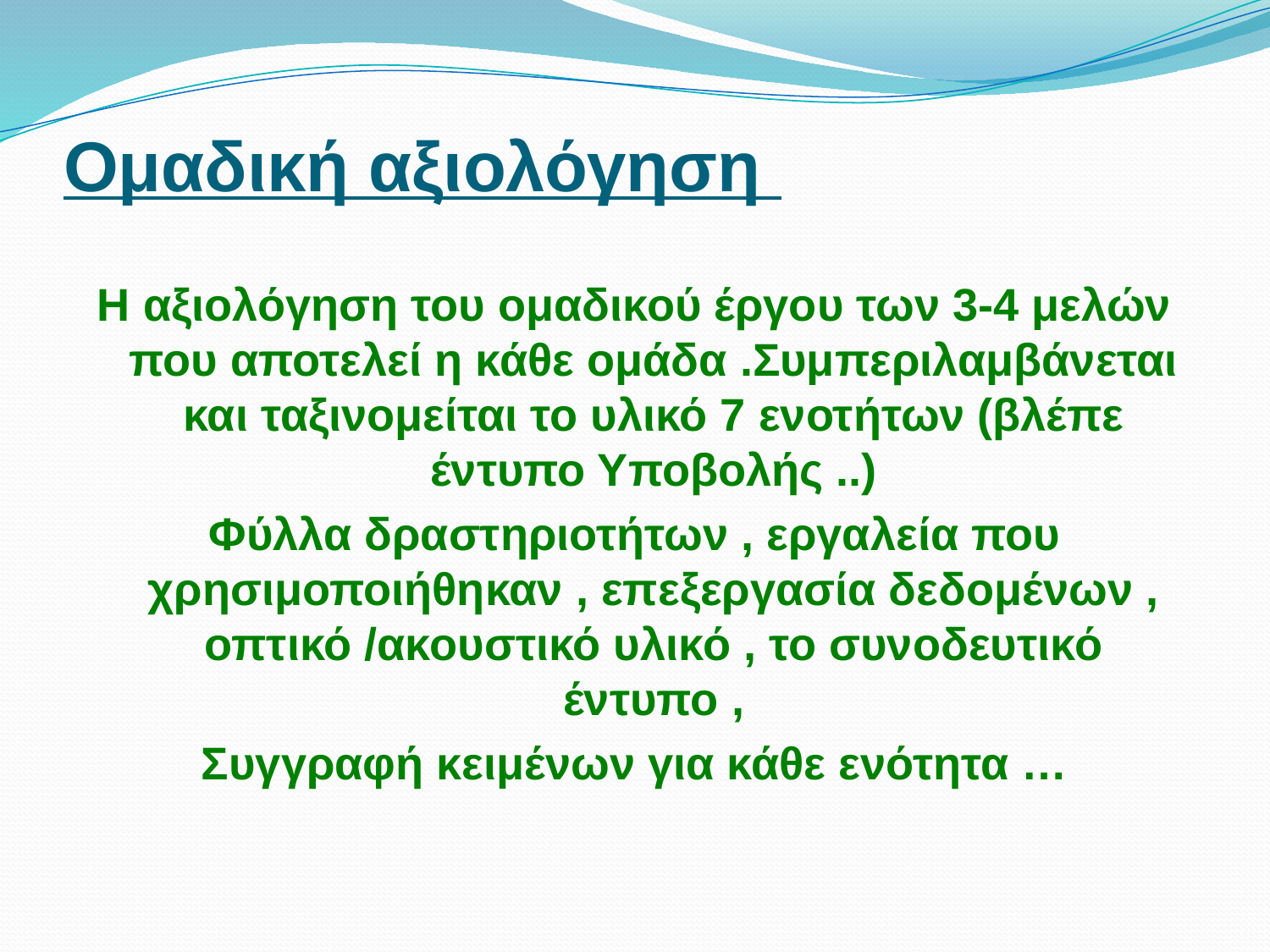

# Ομαδική αξιολόγηση
Η αξιολόγηση του ομαδικού έργου των 3-4 μελών που αποτελεί η κάθε ομάδα .Συμπεριλαμβάνεται και ταξινομείται το υλικό 7 ενοτήτων (βλέπε έντυπο Υποβολής ..)
Φύλλα δραστηριοτήτων , εργαλεία που χρησιμοποιήθηκαν , επεξεργασία δεδομένων , οπτικό /ακουστικό υλικό , το συνοδευτικό έντυπο ,
Συγγραφή κειμένων για κάθε ενότητα …